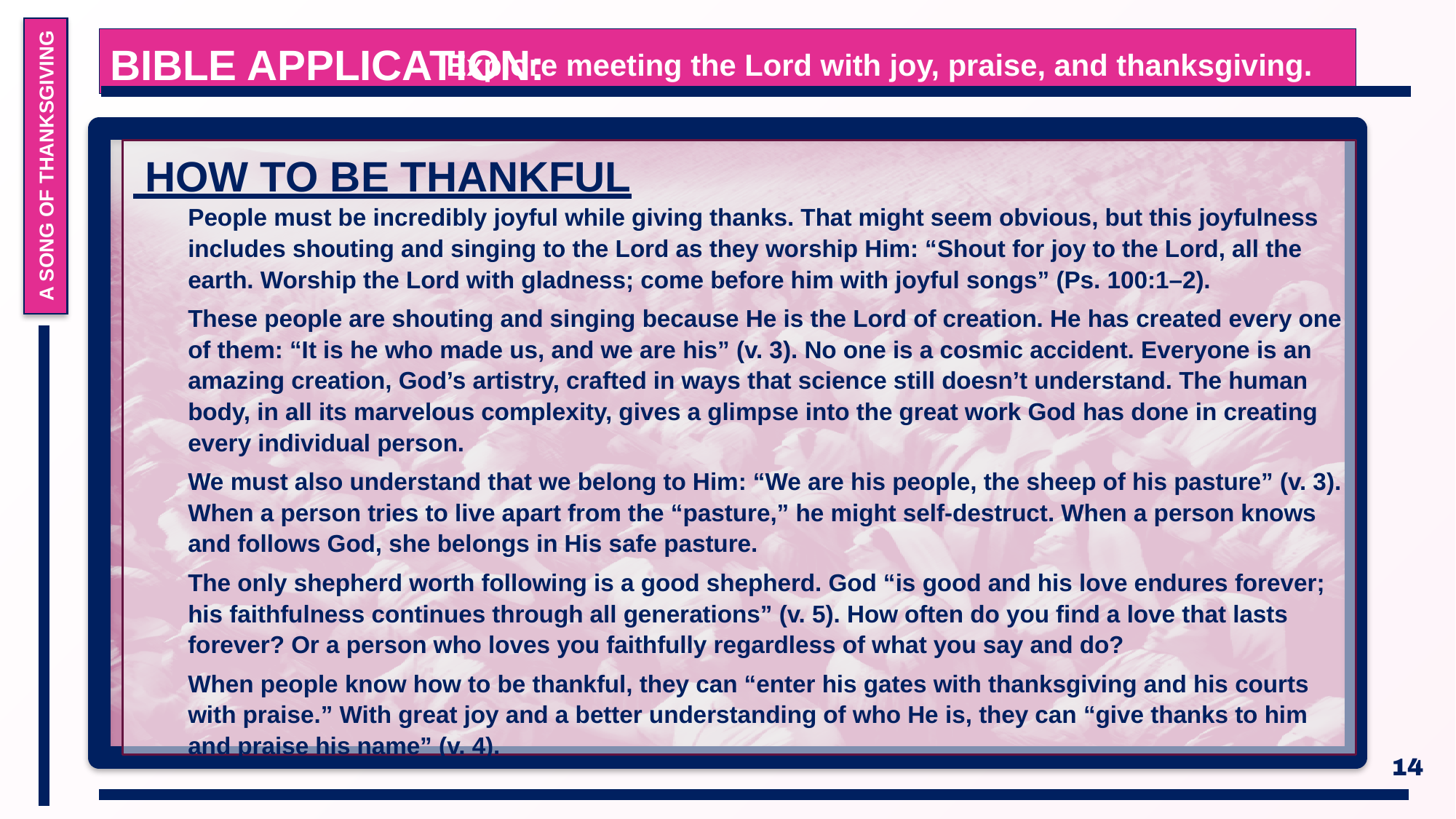

Bible Application:
Explore meeting the Lord with joy, praise, and thanksgiving.

 How to Be Thankful
People must be incredibly joyful while giving thanks. That might seem obvious, but this joyfulness includes shouting and singing to the Lord as they worship Him: “Shout for joy to the Lord, all the earth. Worship the Lord with gladness; come before him with joyful songs” (Ps. 100:1–2).

These people are shouting and singing because He is the Lord of creation. He has created every one of them: “It is he who made us, and we are his” (v. 3). No one is a cosmic accident. Everyone is an amazing creation, God’s artistry, crafted in ways that science still doesn’t understand. The human body, in all its marvelous complexity, gives a glimpse into the great work God has done in creating every individual person.

We must also understand that we belong to Him: “We are his people, the sheep of his pasture” (v. 3). When a person tries to live apart from the “pasture,” he might self-destruct. When a person knows and follows God, she belongs in His safe pasture.

The only shepherd worth following is a good shepherd. God “is good and his love endures forever; his faithfulness continues through all generations” (v. 5). How often do you find a love that lasts forever? Or a person who loves you faithfully regardless of what you say and do?

When people know how to be thankful, they can “enter his gates with thanksgiving and his courts with praise.” With great joy and a better understanding of who He is, they can “give thanks to him and praise his name” (v. 4).

A Song of Thanksgiving
14